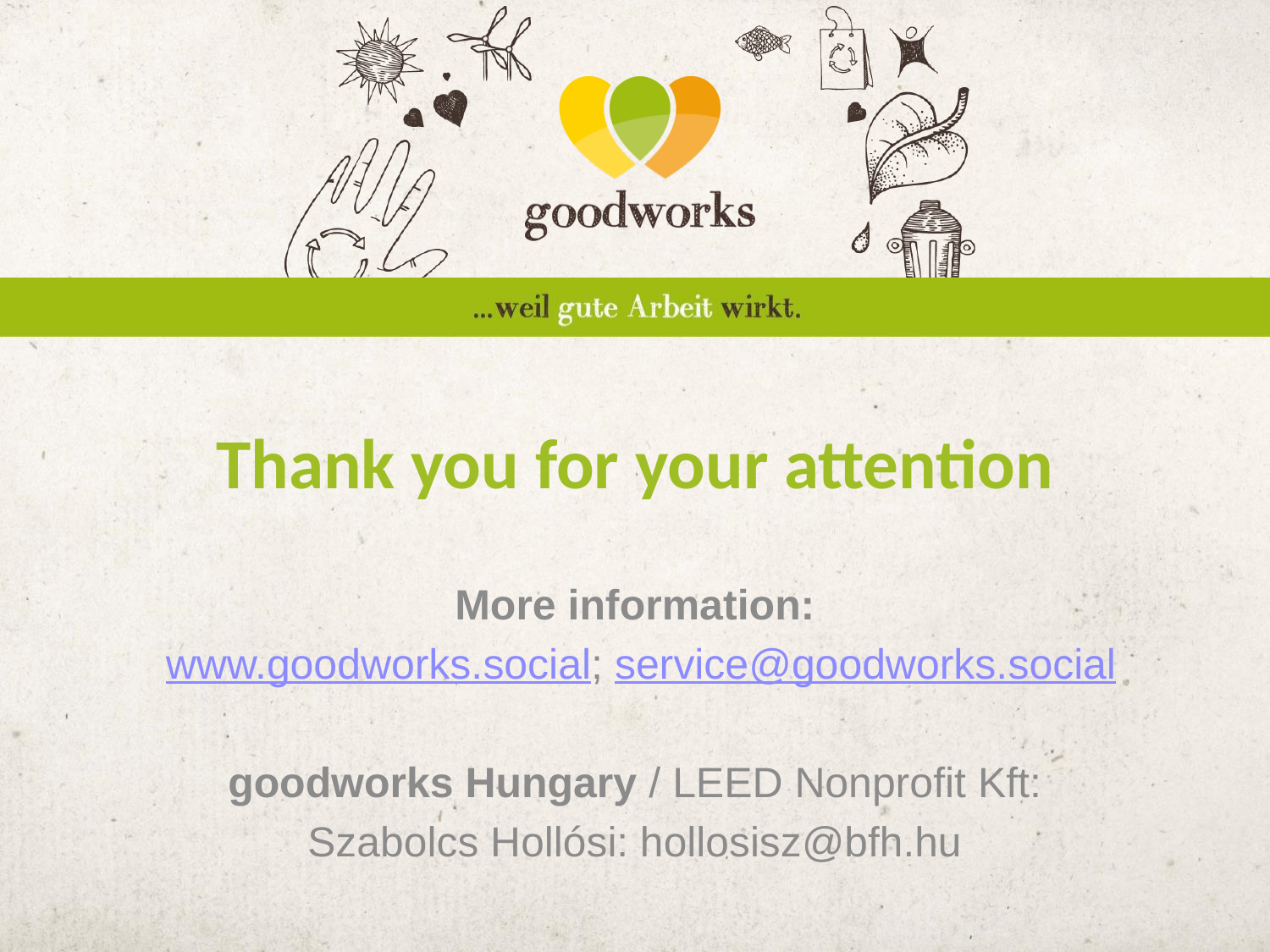

# Thank you for your attention
More information:
 www.goodworks.social; service@goodworks.social

goodworks Hungary / LEED Nonprofit Kft:
Szabolcs Hollósi: hollosisz@bfh.hu